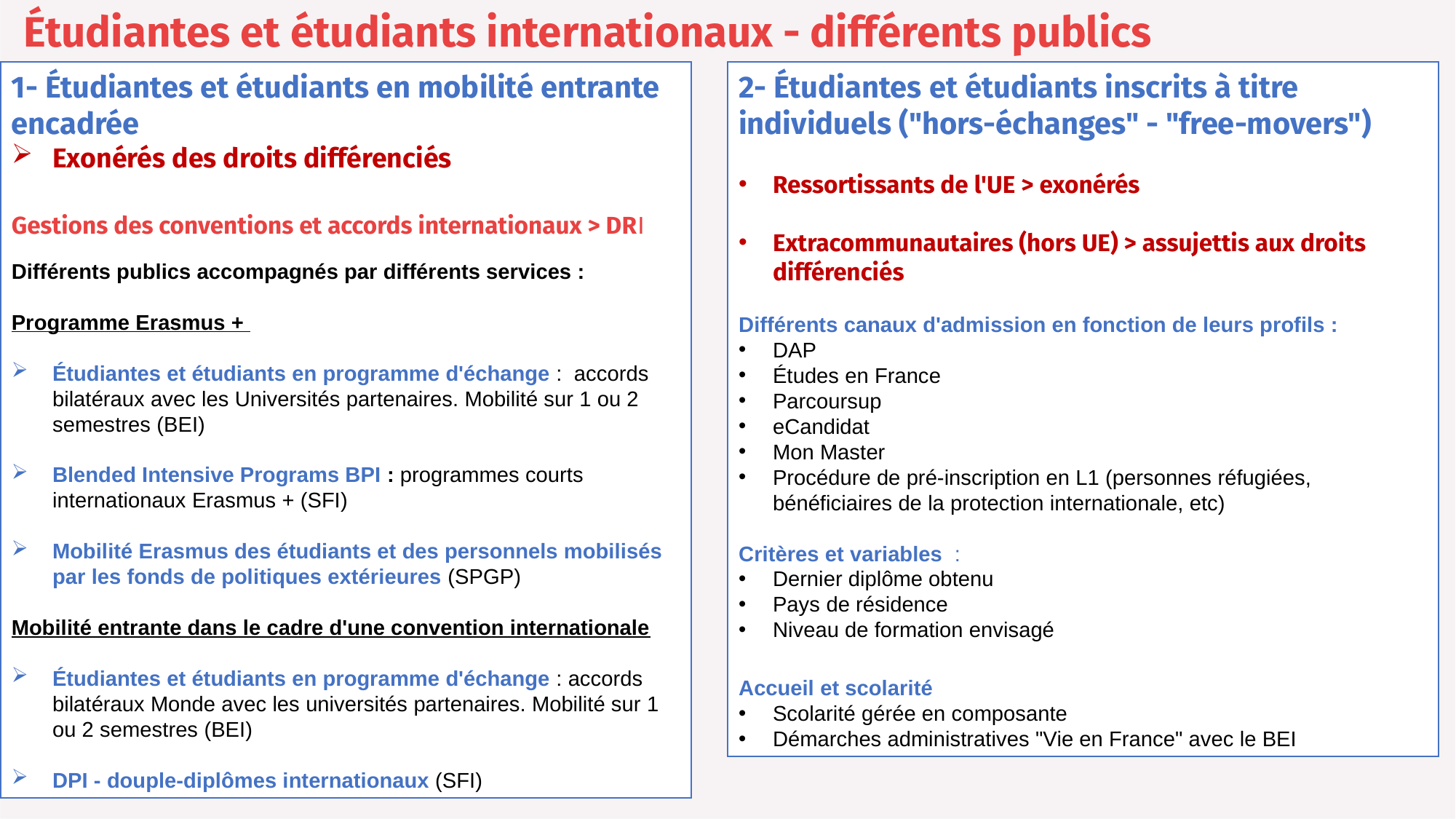

Étudiantes et étudiants internationaux - différents publics
2- Étudiantes et étudiants inscrits à titre individuels ("hors-échanges" - "free-movers")
Ressortissants de l'UE > exonérés

Extracommunautaires (hors UE) > assujettis aux droits différenciés

Différents canaux d'admission en fonction de leurs profils :
DAP
Études en France
Parcoursup
eCandidat
Mon Master
Procédure de pré-inscription en L1 (personnes réfugiées, bénéficiaires de la protection internationale, etc)

Critères et variables  :
Dernier diplôme obtenu
Pays de résidence
Niveau de formation envisagé

Accueil et scolarité
Scolarité gérée en composante
Démarches administratives "Vie en France" avec le BEI
1- Étudiantes et étudiants en mobilité entrante encadrée
Exonérés des droits différenciés
Gestions des conventions et accords internationaux > DRI

Différents publics accompagnés par différents services :

Programme Erasmus +

Étudiantes et étudiants en programme d'échange :  accords bilatéraux avec les Universités partenaires. Mobilité sur 1 ou 2 semestres (BEI)

Blended Intensive Programs BPI : programmes courts internationaux Erasmus + (SFI)

Mobilité Erasmus des étudiants et des personnels mobilisés par les fonds de politiques extérieures (SPGP)

Mobilité entrante dans le cadre d'une convention internationale

Étudiantes et étudiants en programme d'échange : accords bilatéraux Monde avec les universités partenaires. Mobilité sur 1 ou 2 semestres (BEI)

DPI - douple-diplômes internationaux (SFI)